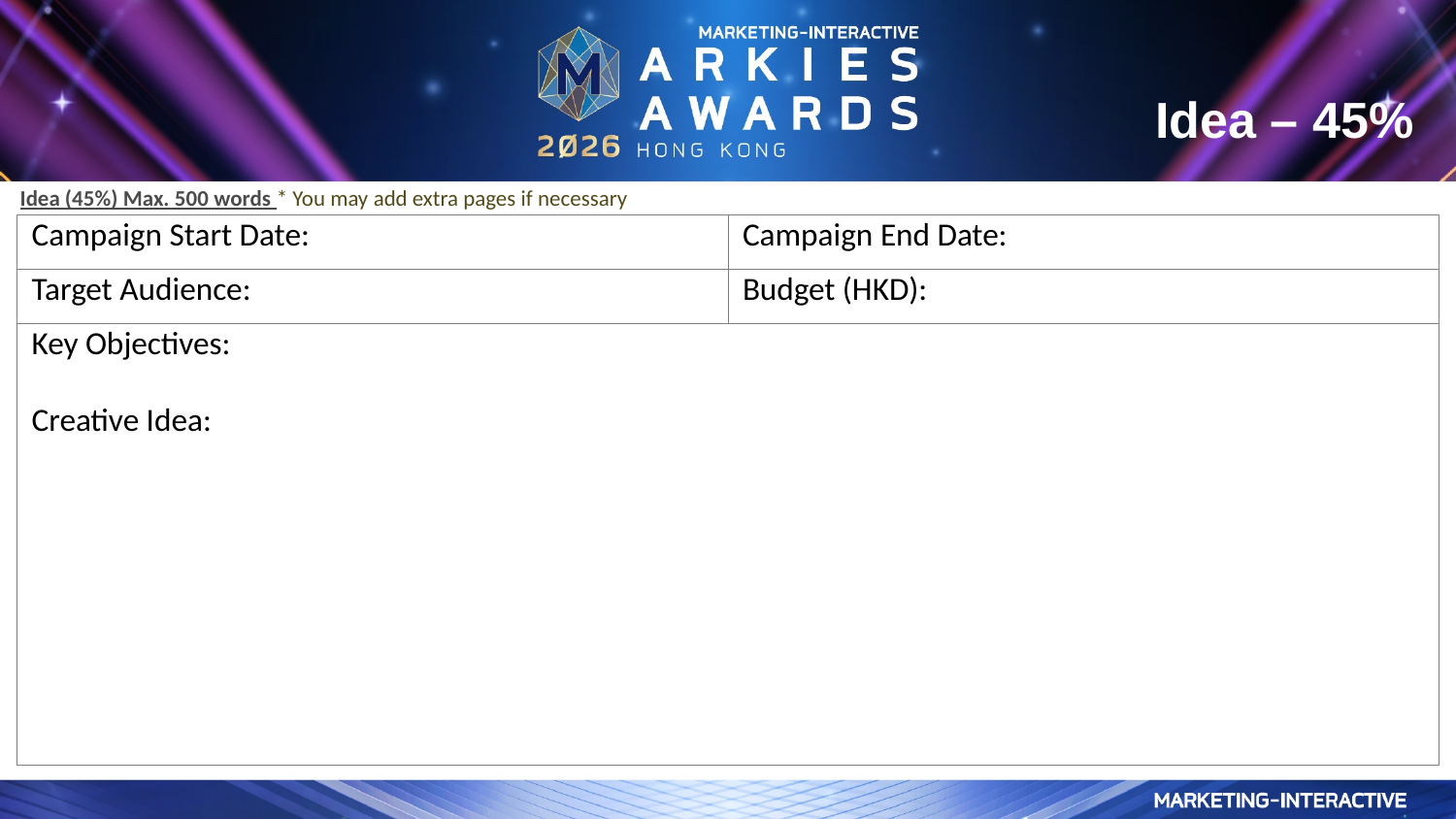

Idea – 45%
Idea (45%) Max. 500 words * You may add extra pages if necessary

| Campaign Start Date: | Campaign End Date: |
| --- | --- |
| Target Audience: | Budget (HKD): |
| Key Objectives: Creative Idea: |  |